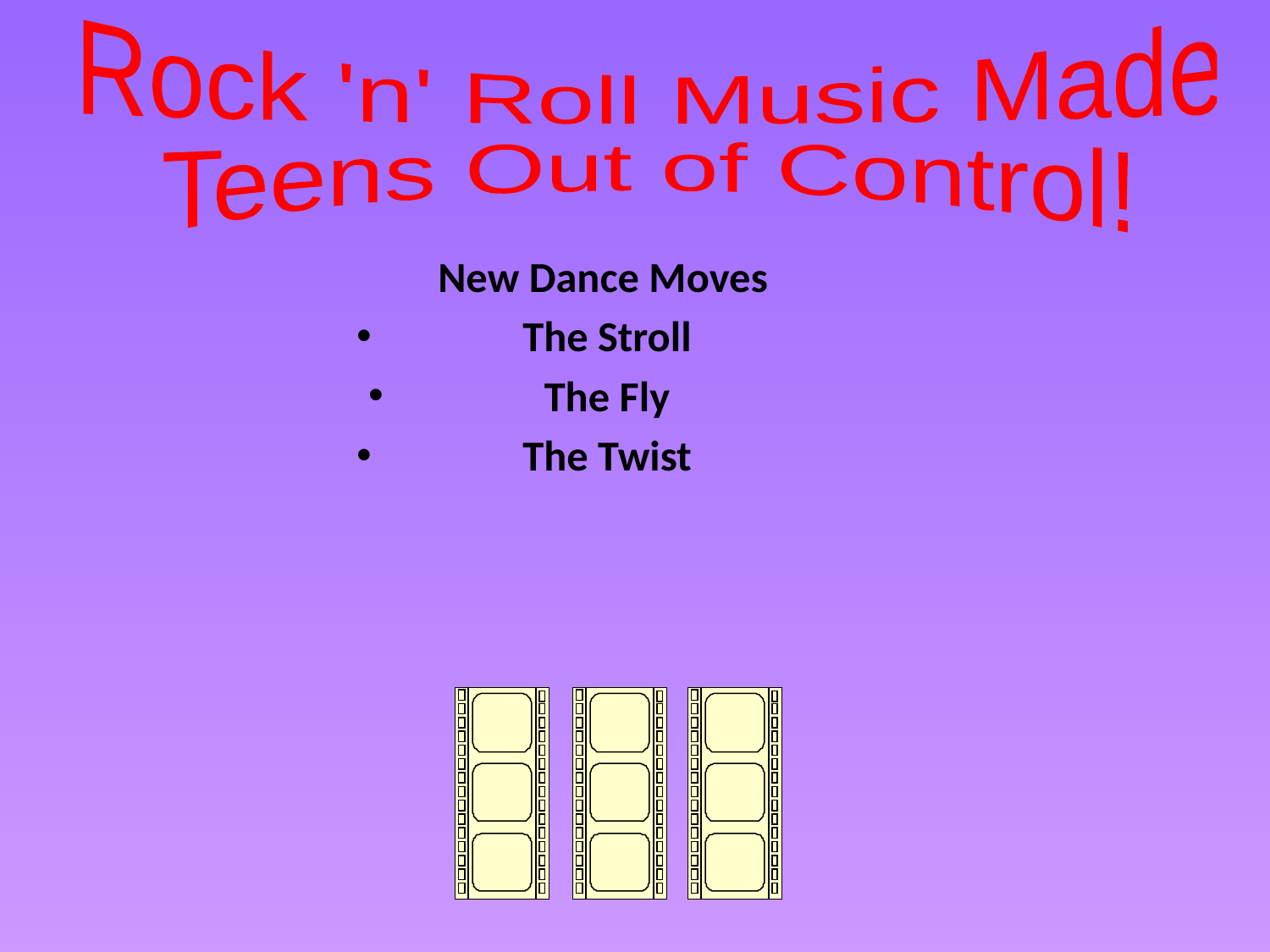

Rock 'n' Roll Music Made
Teens Out of Control!
New Dance Moves
The Stroll
The Fly
The Twist